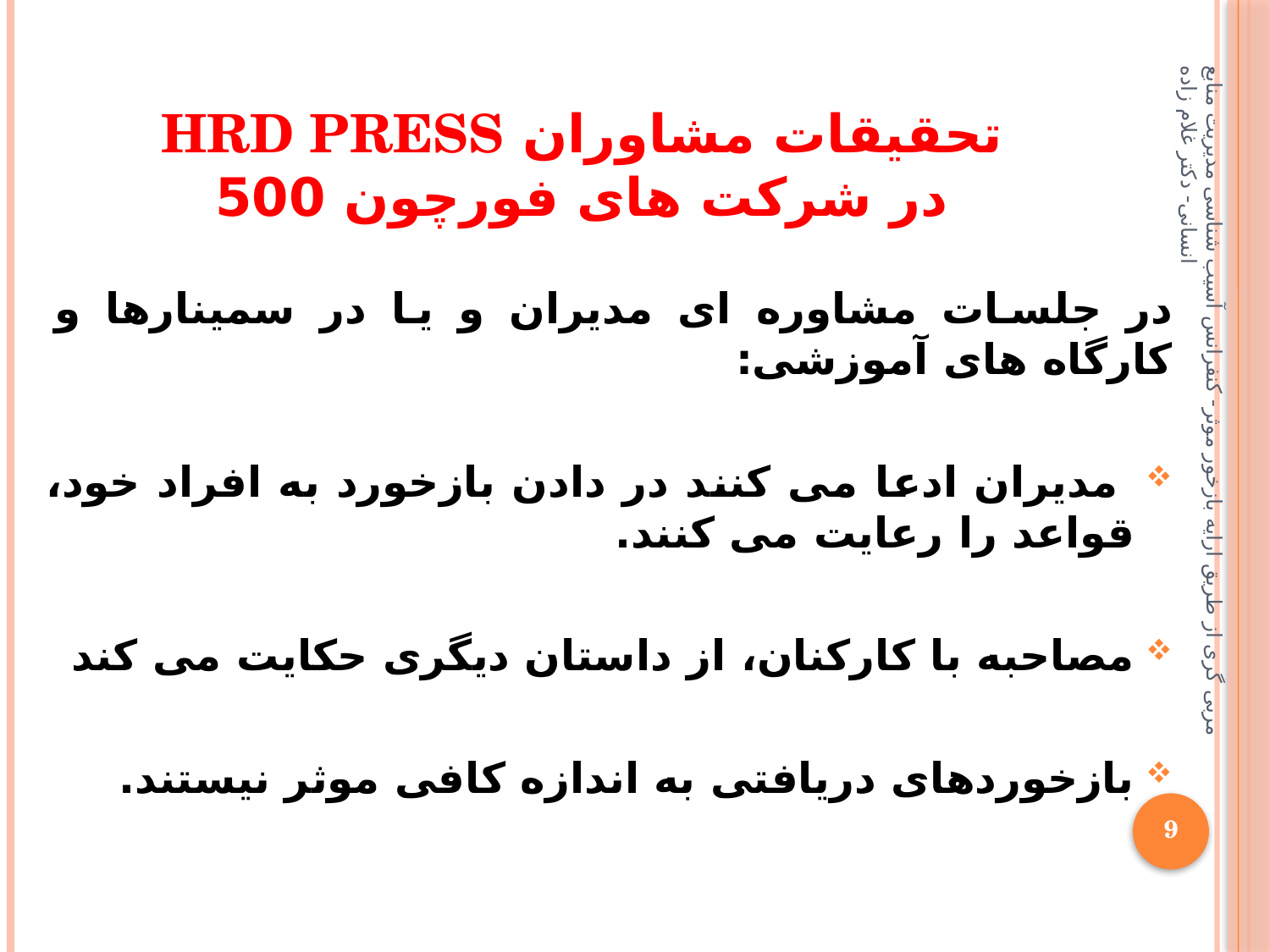

# تحقیقات مشاوران HRD press در شرکت های فورچون 500
در جلسات مشاوره ای مدیران و یا در سمینارها و کارگاه های آموزشی:

 مدیران ادعا می کنند در دادن بازخورد به افراد خود، قواعد را رعایت می کنند.

مصاحبه با کارکنان، از داستان دیگری حکایت می کند

بازخوردهای دریافتی به اندازه کافی موثر نیستند.
مربی گری از طریق ارایه بازخور موثر- کنفرانس آسیب شناسی مدیریت منابع انسانی- دکتر غلام زاده
9